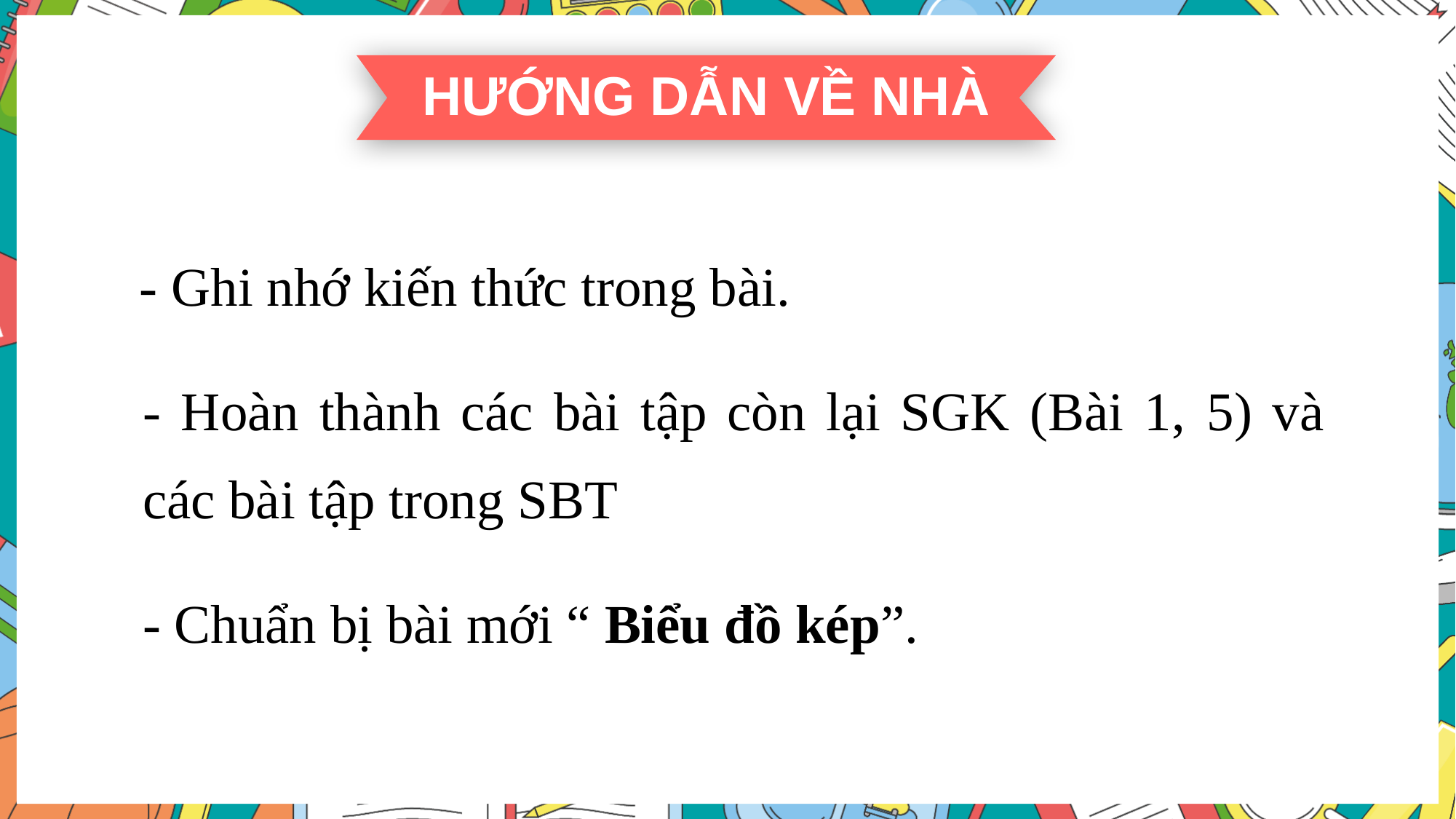

HƯỚNG DẪN VỀ NHÀ

- Ghi nhớ kiến thức trong bài.
- Hoàn thành các bài tập còn lại SGK (Bài 1, 5) và các bài tập trong SBT
- Chuẩn bị bài mới “ Biểu đồ kép”.